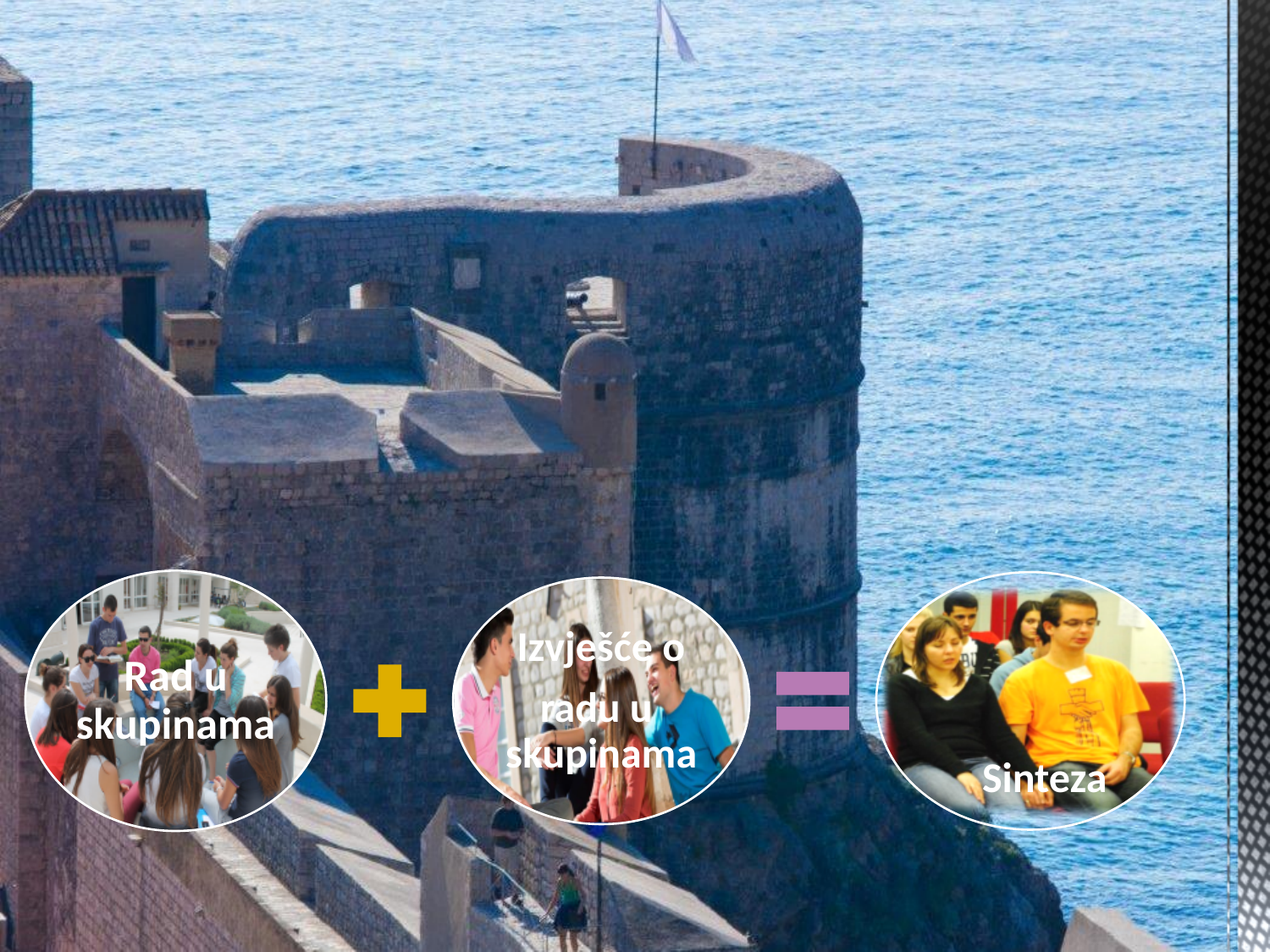

#
Rad u skupinama

Izvješće o
    radu u      skupinama

   Sinteza